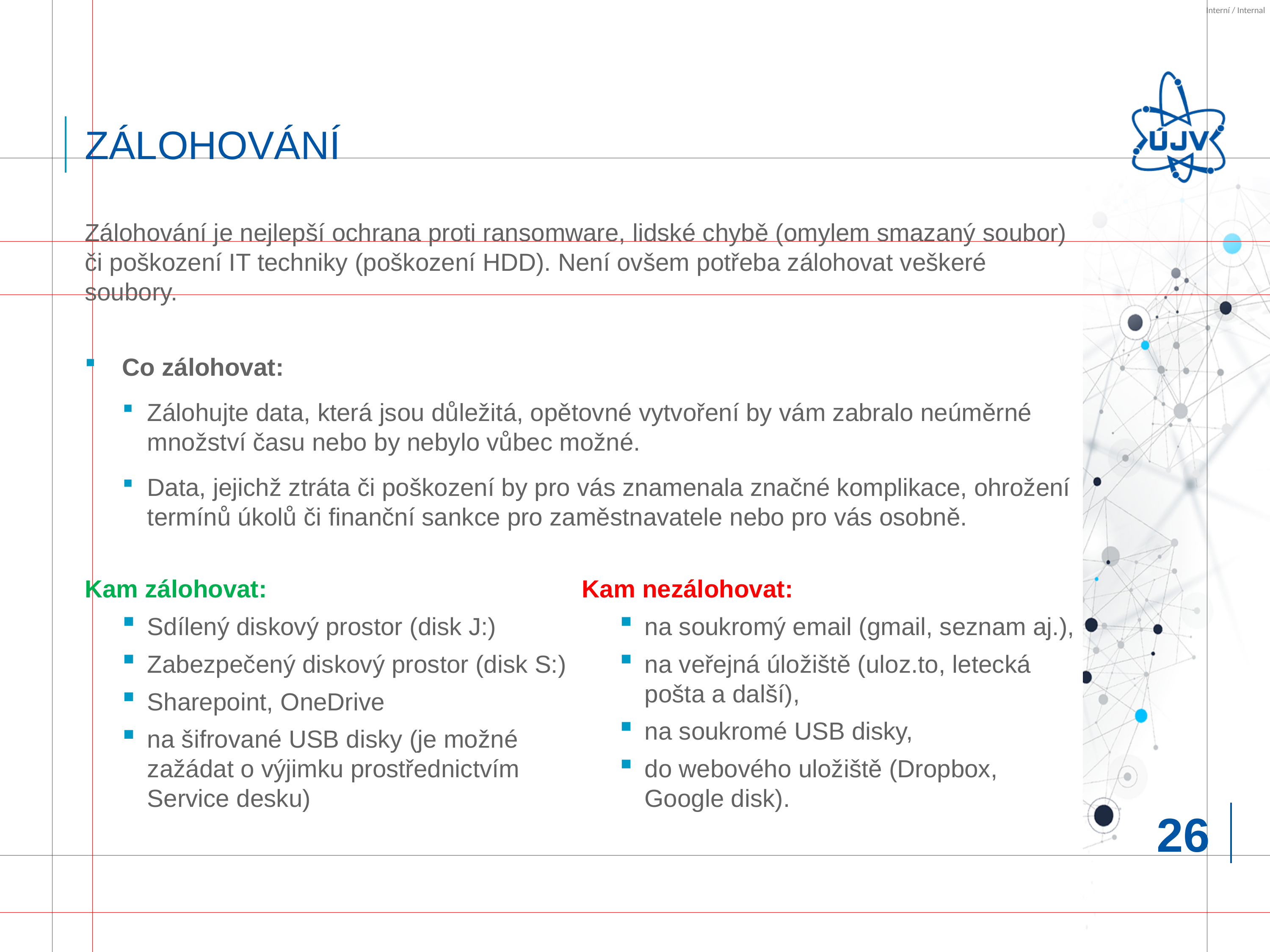

# Zálohování
Zálohování je nejlepší ochrana proti ransomware, lidské chybě (omylem smazaný soubor) či poškození IT techniky (poškození HDD). Není ovšem potřeba zálohovat veškeré soubory.

Co zálohovat:
Zálohujte data, která jsou důležitá, opětovné vytvoření by vám zabralo neúměrné množství času nebo by nebylo vůbec možné.
Data, jejichž ztráta či poškození by pro vás znamenala značné komplikace, ohrožení termínů úkolů či finanční sankce pro zaměstnavatele nebo pro vás osobně.

Kam nezálohovat:
na soukromý email (gmail, seznam aj.),
na veřejná úložiště (uloz.to, letecká pošta a další),
na soukromé USB disky,
do webového uložiště (Dropbox, Google disk).

Kam zálohovat:
Sdílený diskový prostor (disk J:)
Zabezpečený diskový prostor (disk S:)
Sharepoint, OneDrive
na šifrované USB disky (je možné zažádat o výjimku prostřednictvím Service desku)

26